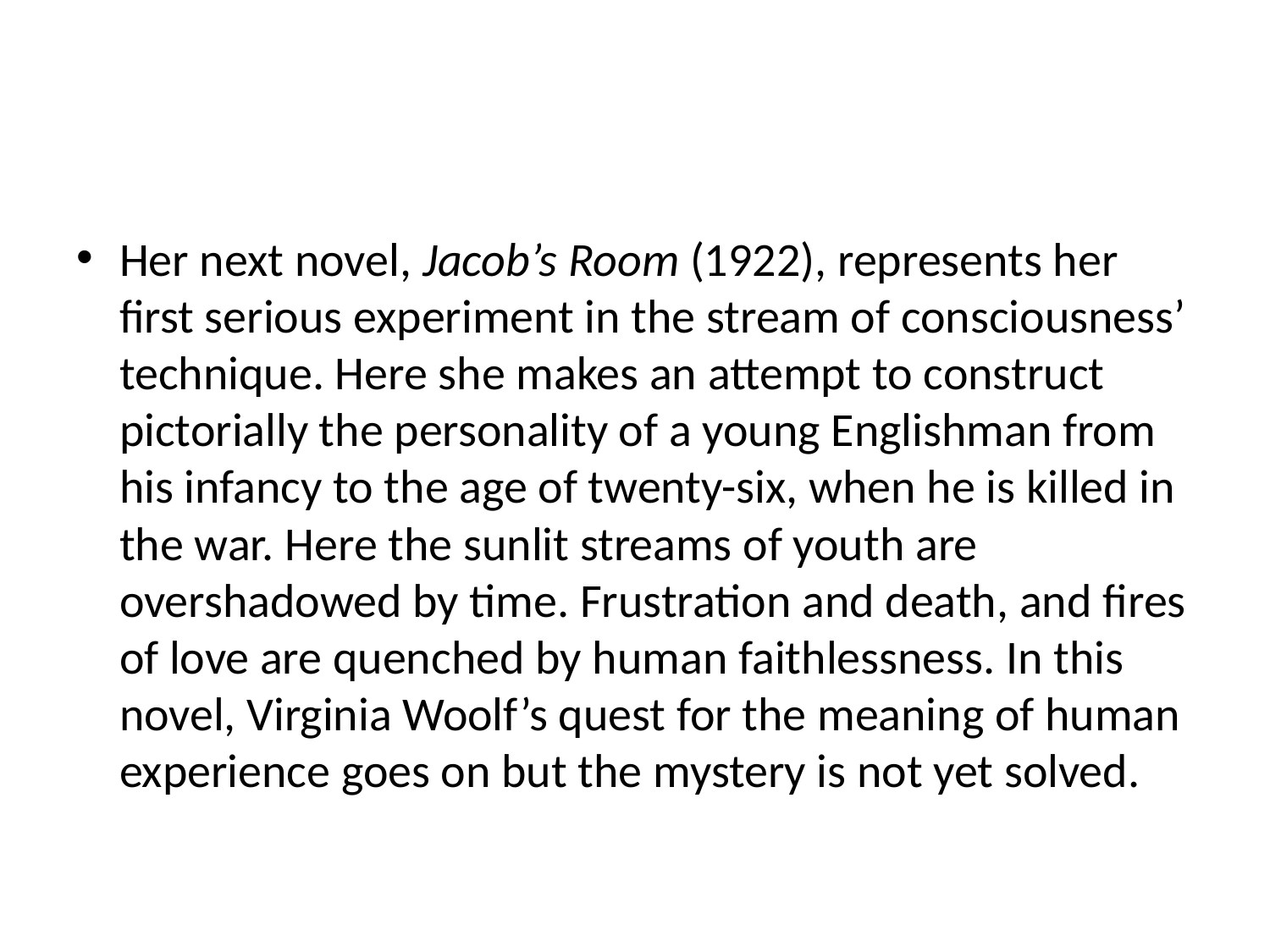

#
Her next novel, Jacob’s Room (1922), represents her first serious experiment in the stream of consciousness’ technique. Here she makes an attempt to construct pictorially the personality of a young Englishman from his infancy to the age of twenty-six, when he is killed in the war. Here the sunlit streams of youth are overshadowed by time. Frustration and death, and fires of love are quenched by human faithlessness. In this novel, Virginia Woolf’s quest for the meaning of human experience goes on but the mystery is not yet solved.